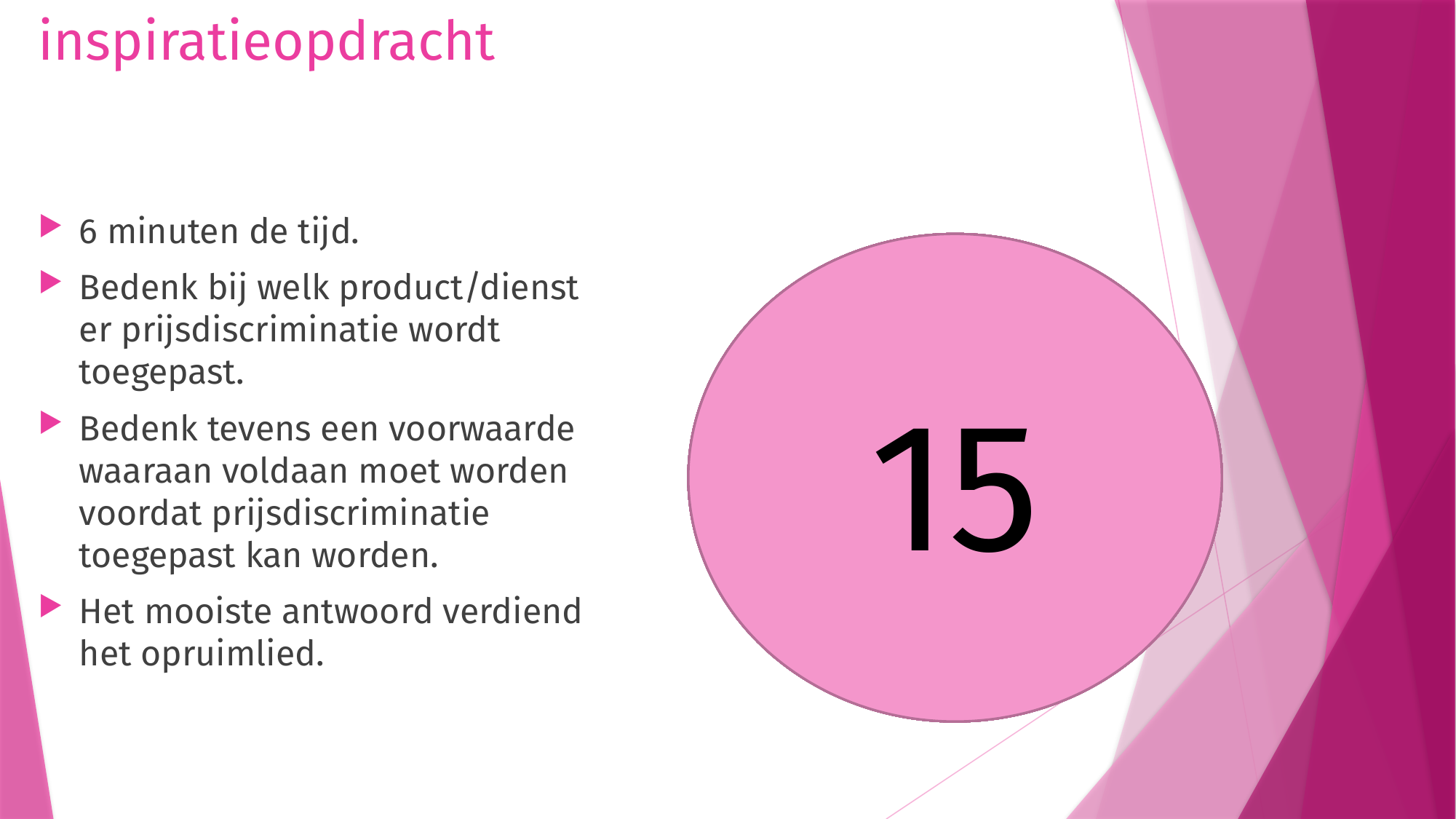

# inspiratieopdracht
6 minuten de tijd.
Bedenk bij welk product/dienst er prijsdiscriminatie wordt toegepast.
Bedenk tevens een voorwaarde waaraan voldaan moet worden voordat prijsdiscriminatie toegepast kan worden.
Het mooiste antwoord verdiend het opruimlied.

15
14
13
12
11
10
8
9
5
6
7
4
3
1
2